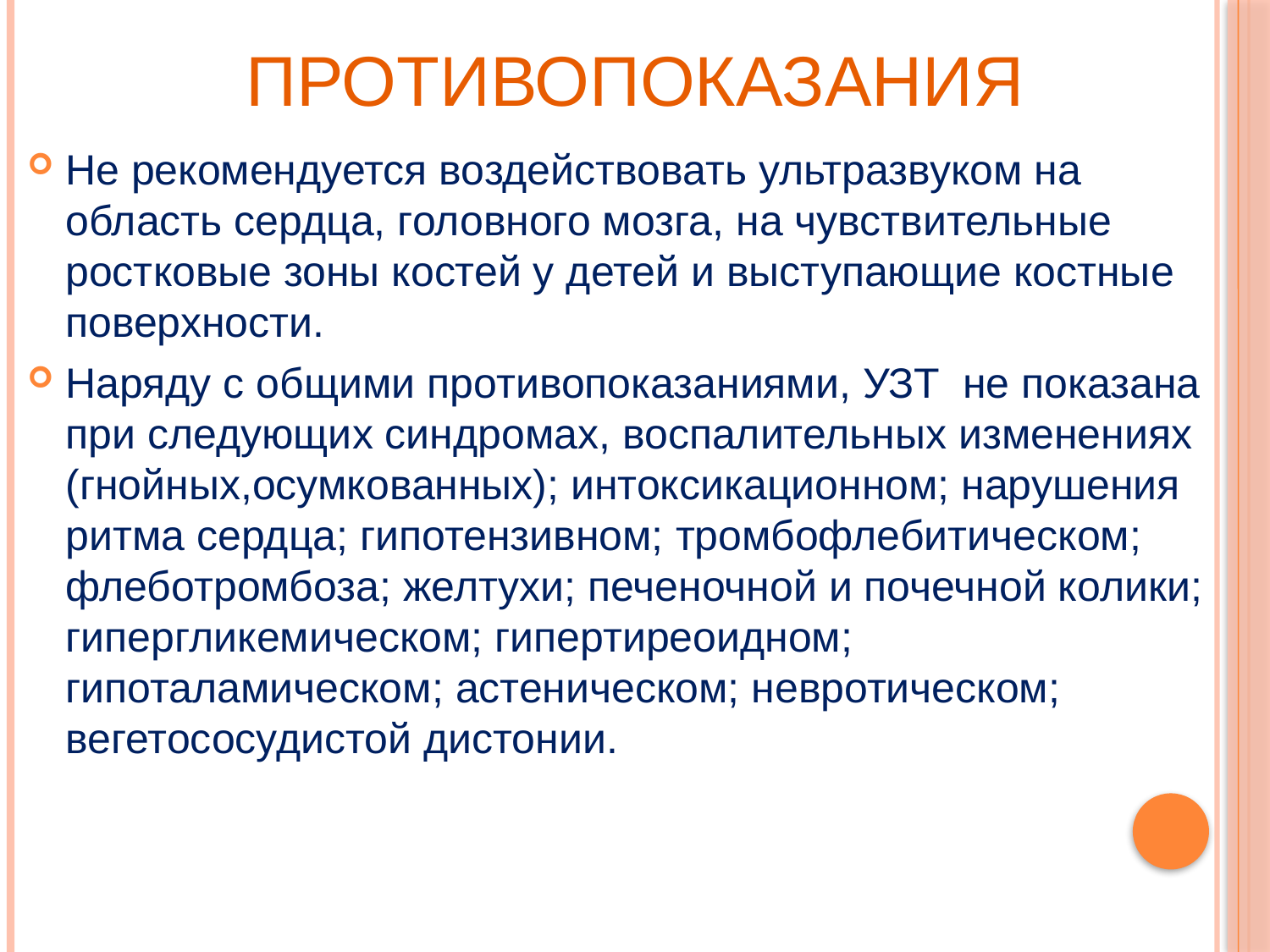

# Противопоказания
Не рекомендуется воздействовать ультразвуком на область сердца, головного мозга, на чувствительные ростковые зоны костей у детей и выступающие костные поверхности.
Наряду с общими противопоказаниями, УЗТ  не показана при следующих синдромах, воспалительных изменениях (гнойных,осумкованных); интоксикационном; нарушения ритма сердца; гипотензивном; тромбофлебитическом; флеботромбоза; желтухи; печеночной и почечной колики; гипергликемическом; гипертиреоидном; гипоталамическом; астеническом; невротическом; вегетососудистой дистонии.